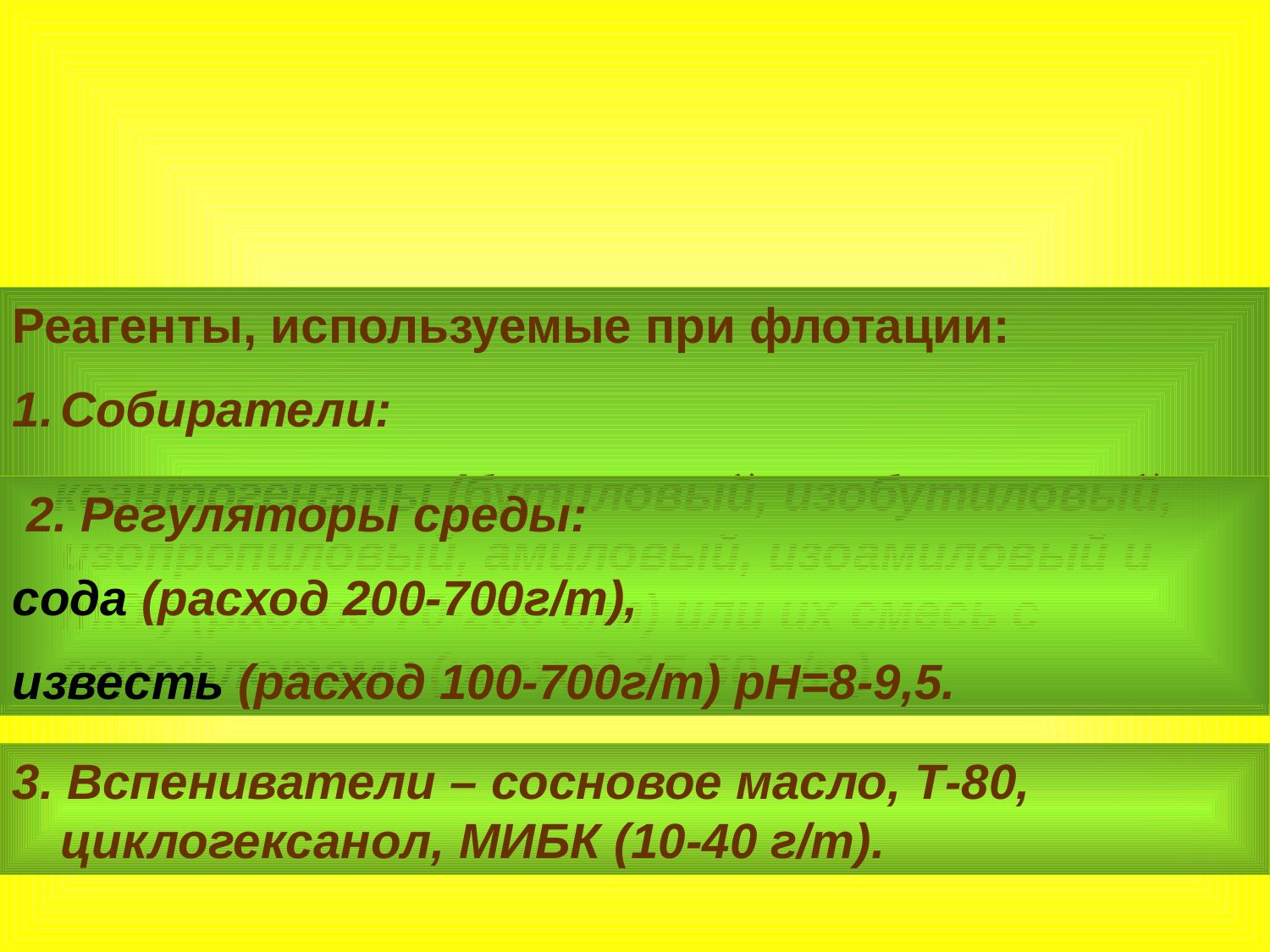

Реагенты, используемые при флотации:
Собиратели:
   ксантогенаты (бутиловый, изобутиловый, изопропиловый, амиловый, изоамиловый и т.д.) (расход 70-200 г/т) или их смесь с аэрофлотами (расход 15-60 г/т).
 2. Регуляторы среды:
сода (расход 200-700г/т),
известь (расход 100-700г/т) рН=8-9,5.
3. Вспениватели – сосновое масло, Т-80, циклогексанол, МИБК (10-40 г/т).